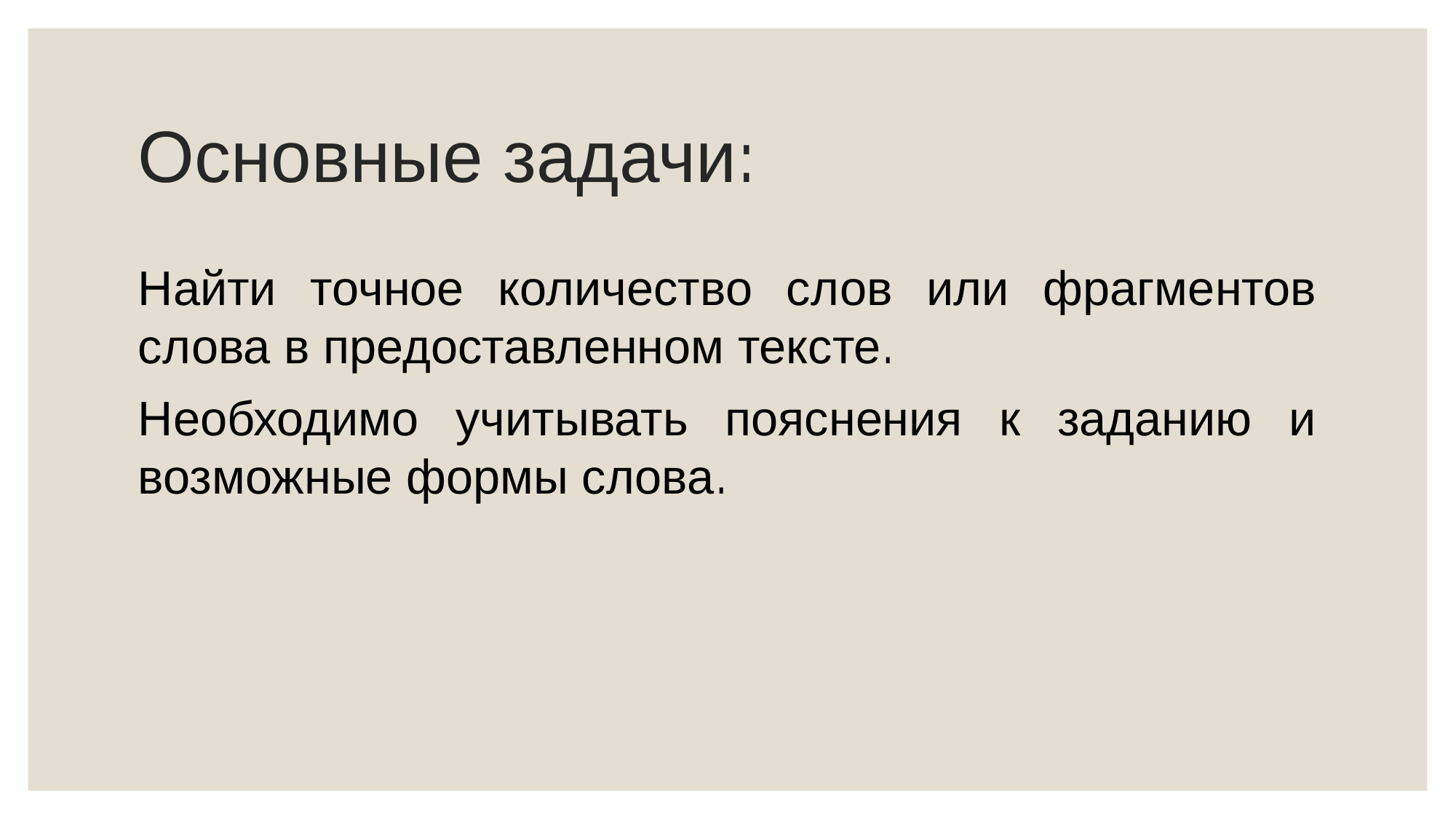

# Основные задачи:
Найти точное количество слов или фрагментов слова в предоставленном тексте.
Необходимо учитывать пояснения к заданию и возможные формы слова.